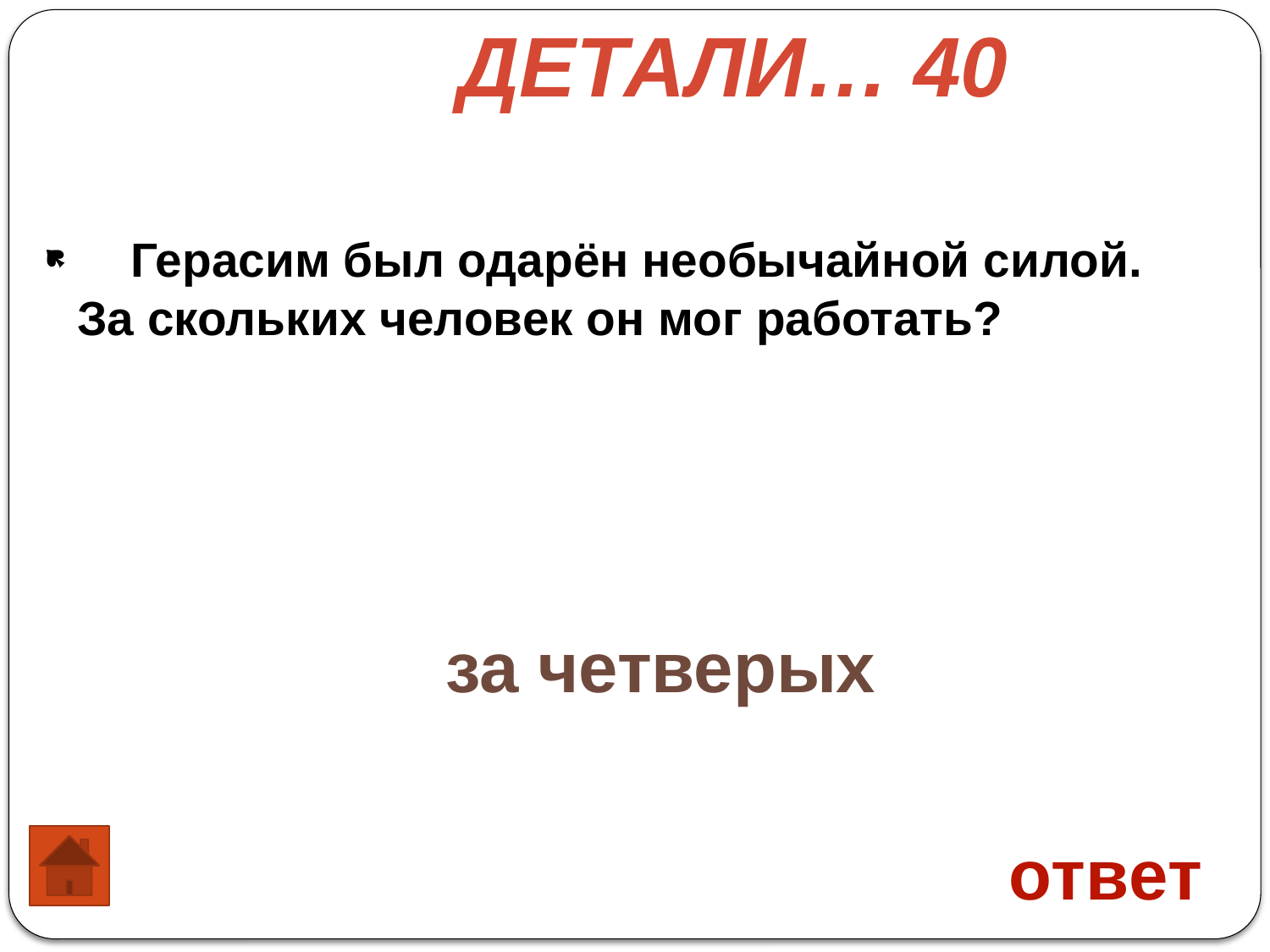

Детали… 40
    Герасим был одарён необычайной силой. За скольких человек он мог работать?
за четверых
ответ